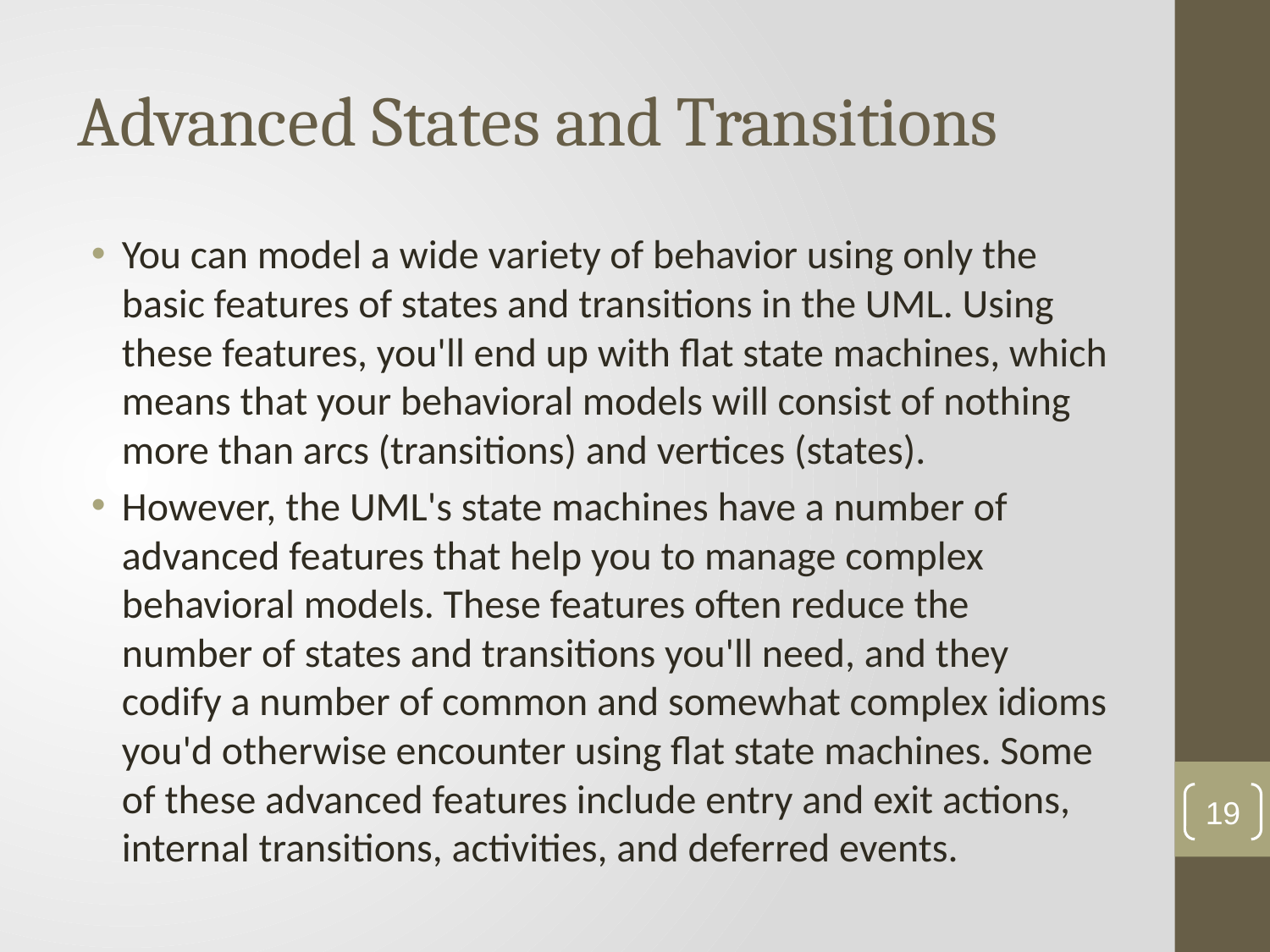

# Advanced States and Transitions
You can model a wide variety of behavior using only the basic features of states and transitions in the UML. Using these features, you'll end up with flat state machines, which means that your behavioral models will consist of nothing more than arcs (transitions) and vertices (states).
However, the UML's state machines have a number of advanced features that help you to manage complex behavioral models. These features often reduce the number of states and transitions you'll need, and they codify a number of common and somewhat complex idioms you'd otherwise encounter using flat state machines. Some of these advanced features include entry and exit actions, internal transitions, activities, and deferred events.
19